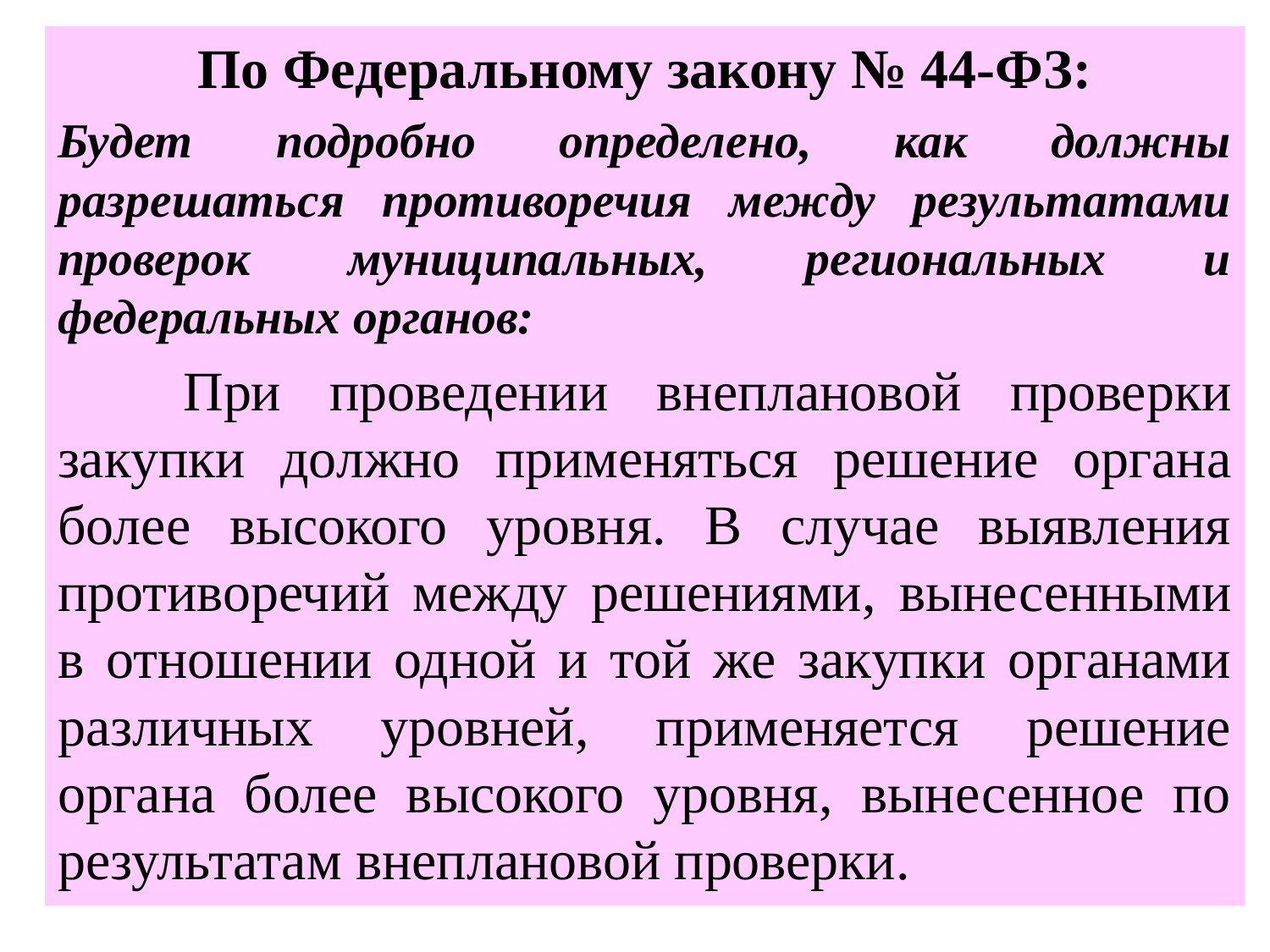

По Федеральному закону № 44-ФЗ:
Будет подробно определено, как должны разрешаться противоречия между результатами проверок муниципальных, региональных и федеральных органов:
	При проведении внеплановой проверки закупки должно применяться решение органа более высокого уровня. В случае выявления противоречий между решениями, вынесенными в отношении одной и той же закупки органами различных уровней, применяется решение органа более высокого уровня, вынесенное по результатам внеплановой проверки.